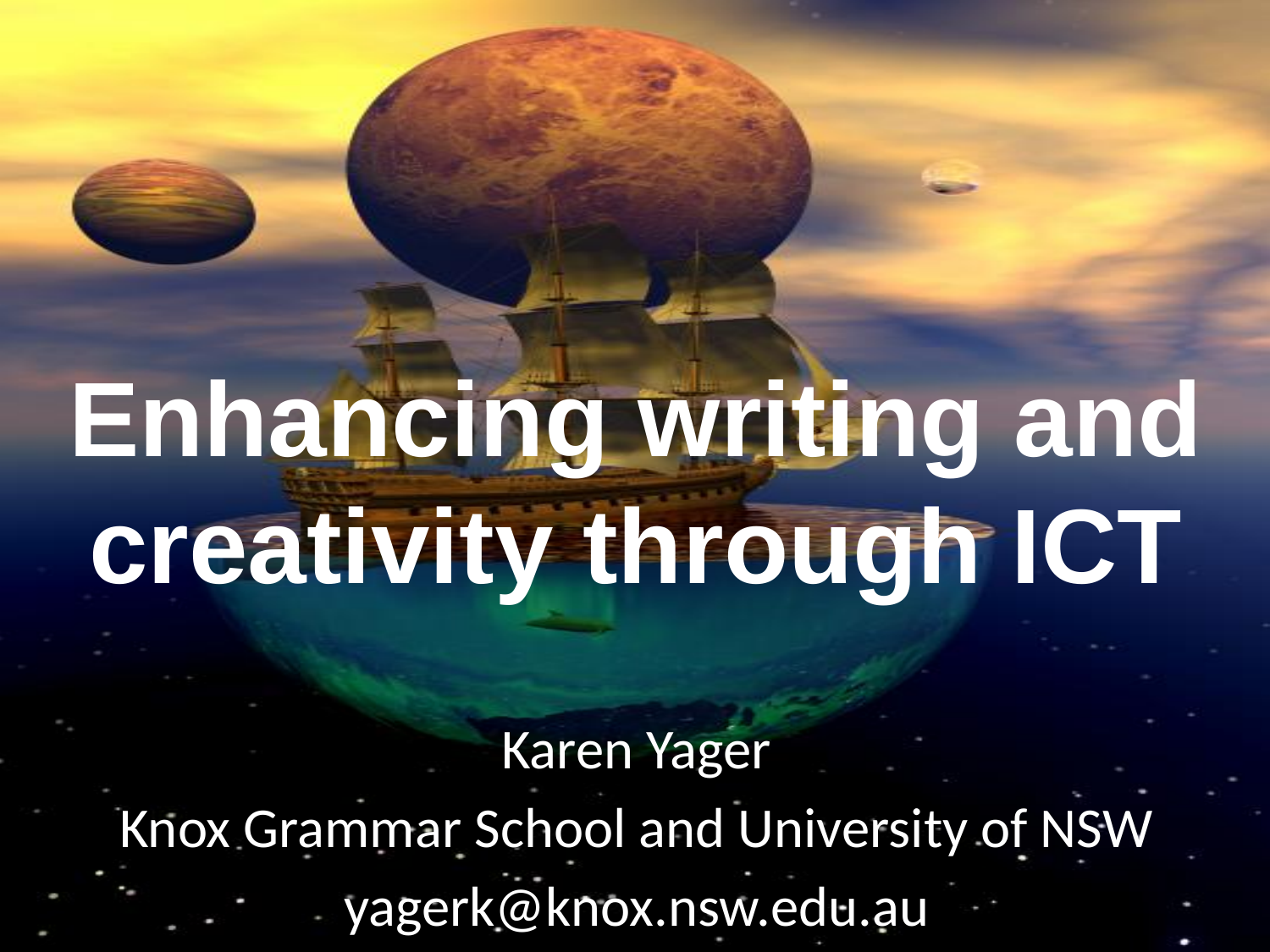

# Enhancing writing and creativity through ICT
Karen Yager
Knox Grammar School and University of NSW
yagerk@knox.nsw.edu.au